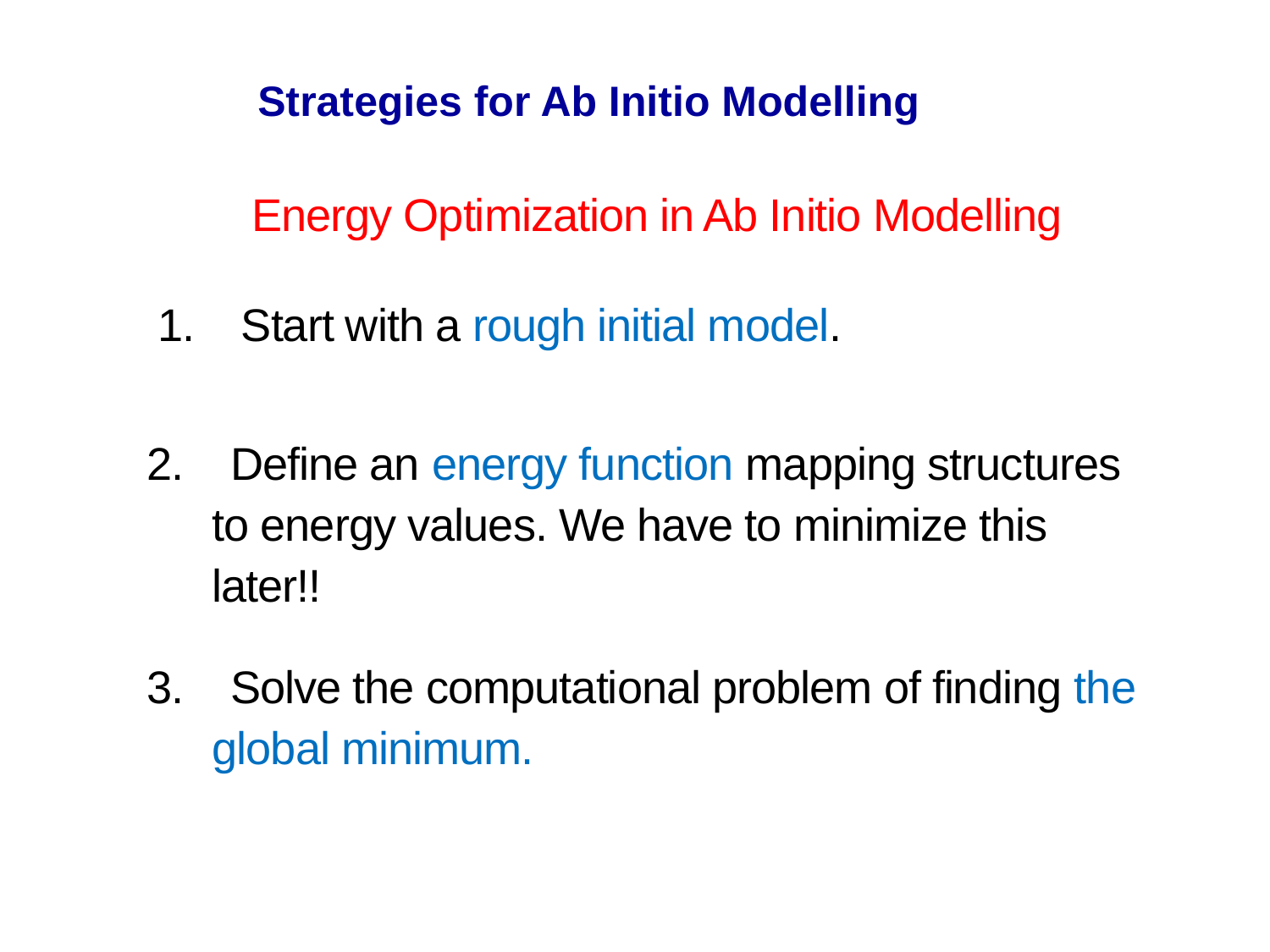

Strategies for Ab Initio Modelling
Energy Optimization in Ab Initio Modelling
1.    Start with a rough initial model.
2.    Define an energy function mapping structures to energy values. We have to minimize this later!!
3.    Solve the computational problem of finding the global minimum.